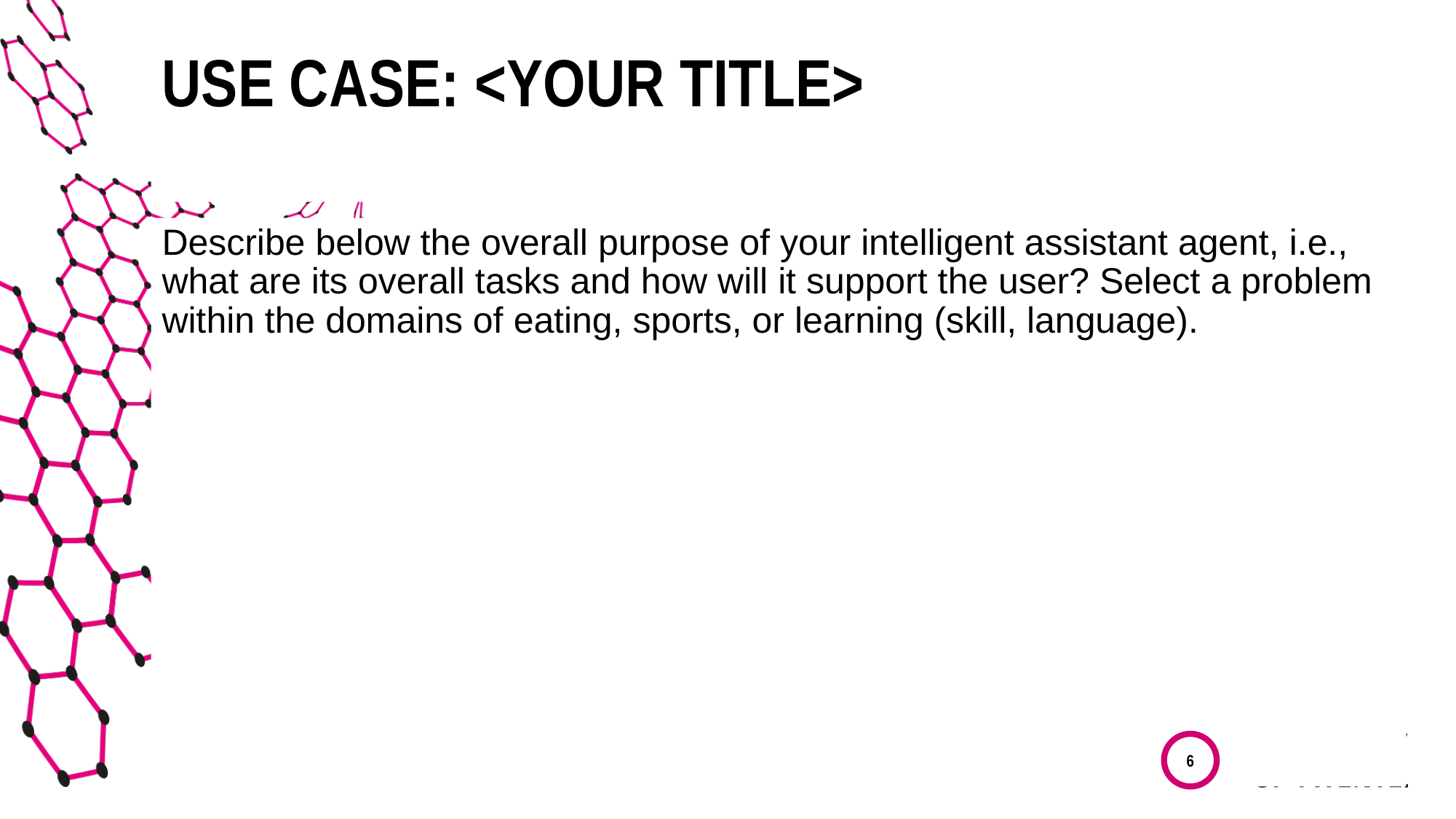

# Use case: <Your title>
Describe below the overall purpose of your intelligent assistant agent, i.e., what are its overall tasks and how will it support the user? Select a problem within the domains of eating, sports, or learning (skill, language).
6